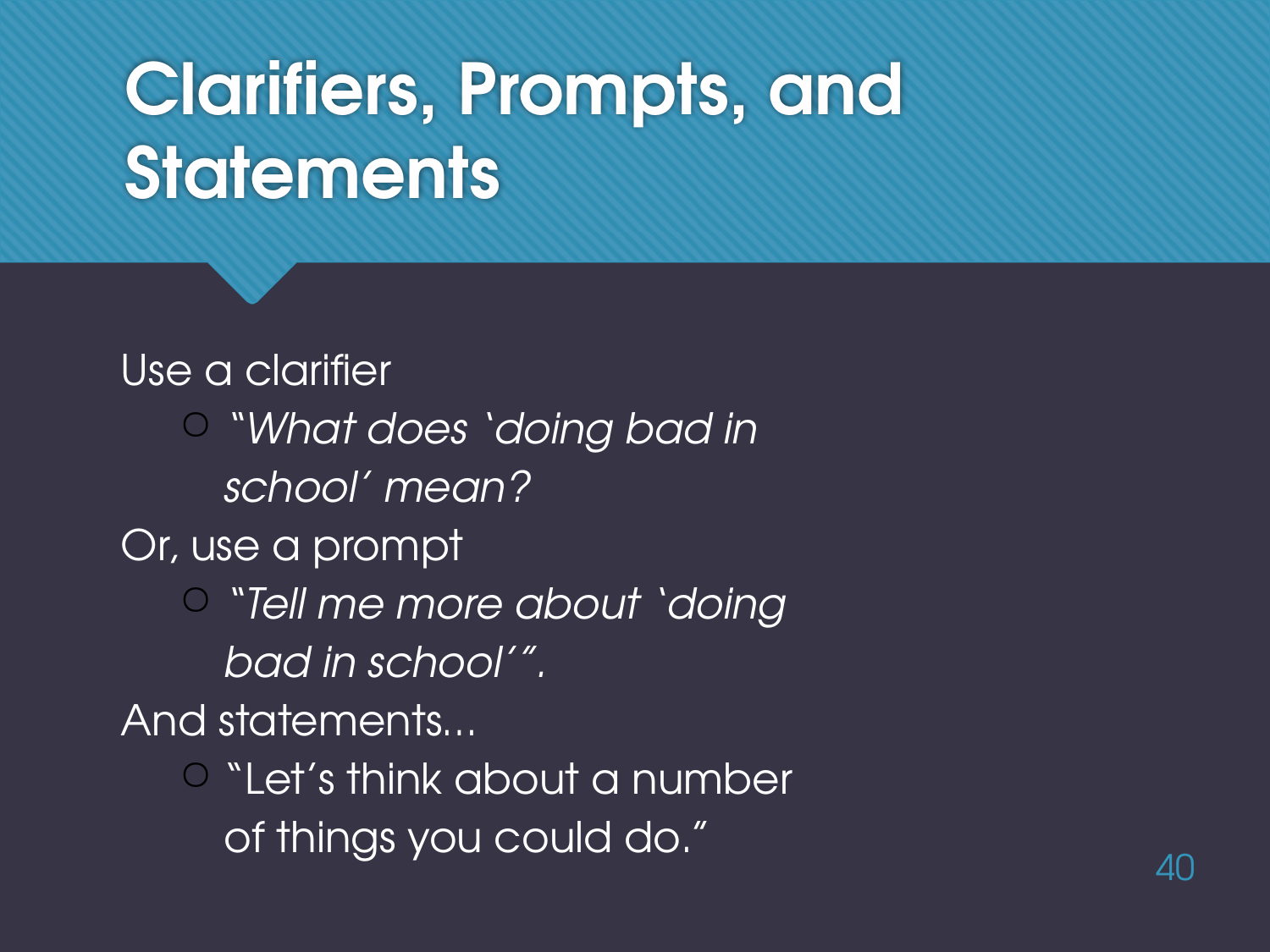

# Clarifiers, Prompts, and Statements
Use a clarifier
“What does ‘doing bad in school’ mean?
Or, use a prompt
“Tell me more about ‘doing bad in school’”.
And statements…
“Let’s think about a number of things you could do.”
40